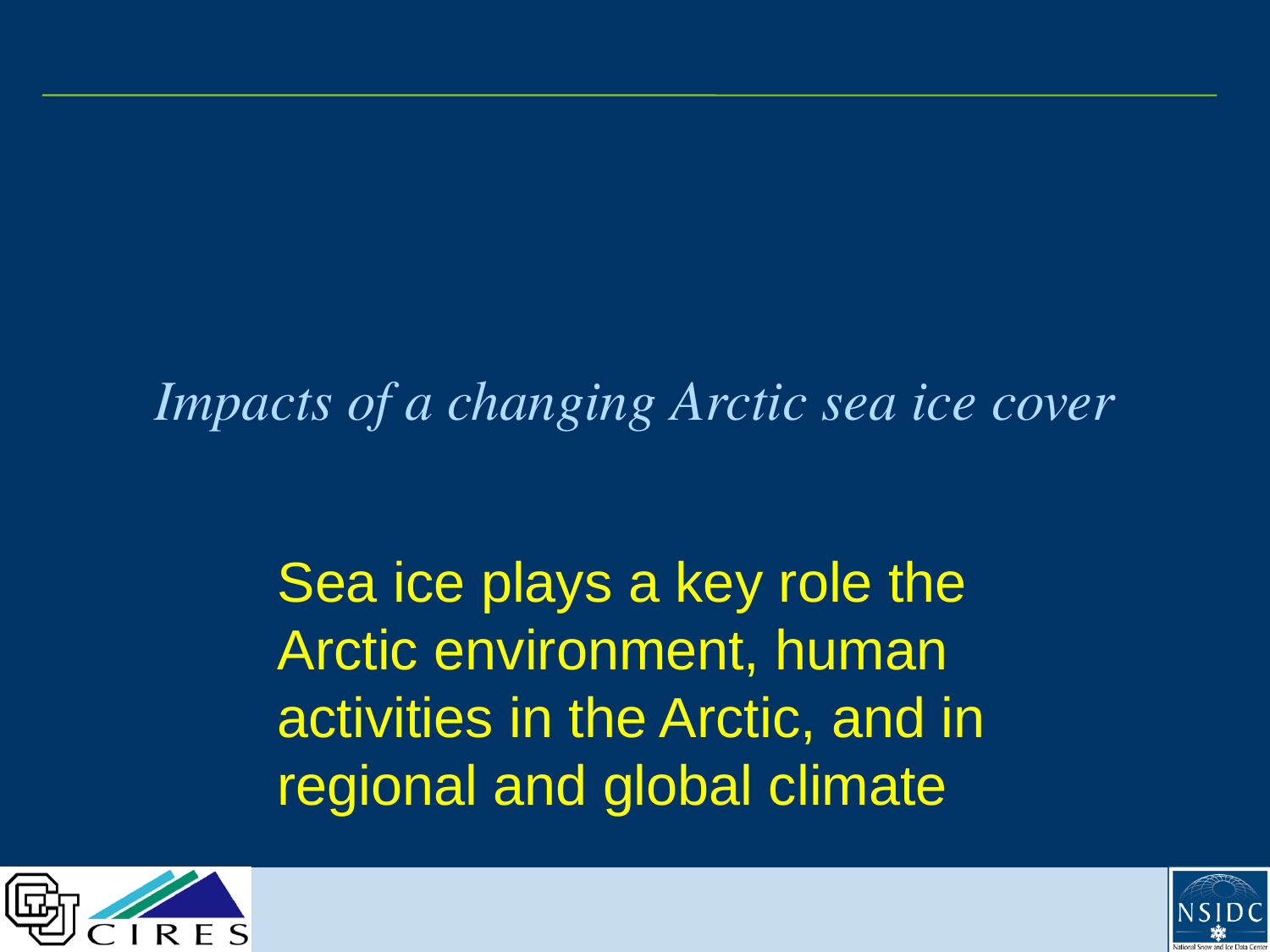

# Impacts of a changing Arctic sea ice cover
Sea ice plays a key role the Arctic environment, human activities in the Arctic, and in regional and global climate